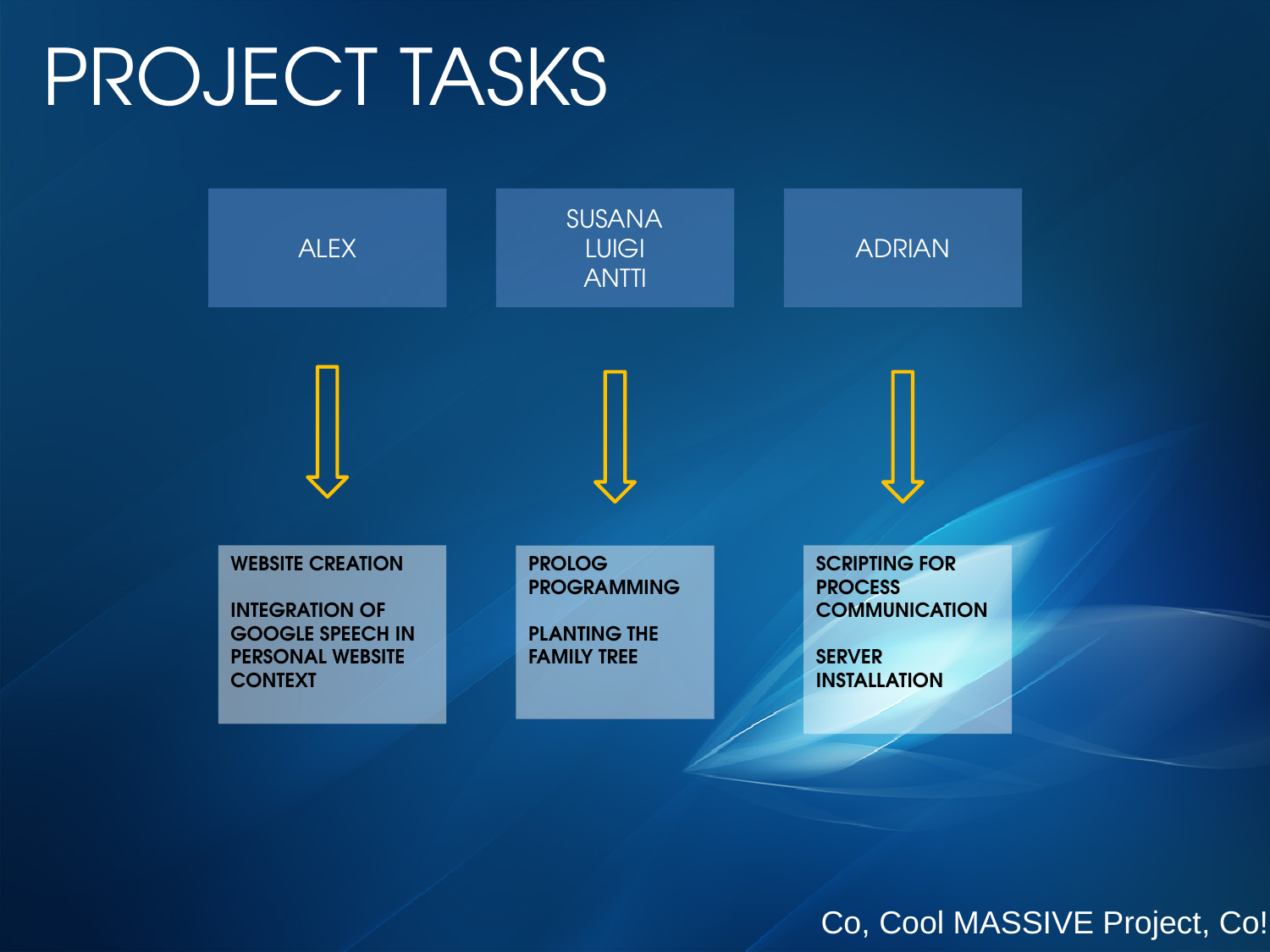

# PROJECT TASKS
ALEX
SUSANA
LUIGI
ANTTI
ADRIAN

WEBSITE CREATION

INTEGRATION OF GOOGLE SPEECH IN
PERSONAL WEBSITE CONTEXT

PROLOG PROGRAMMING

PLANTING THE FAMILY TREE

SCRIPTING FOR PROCESS COMMUNICATION

SERVER INSTALLATION

Co, Cool MASSIVE Project, Co!